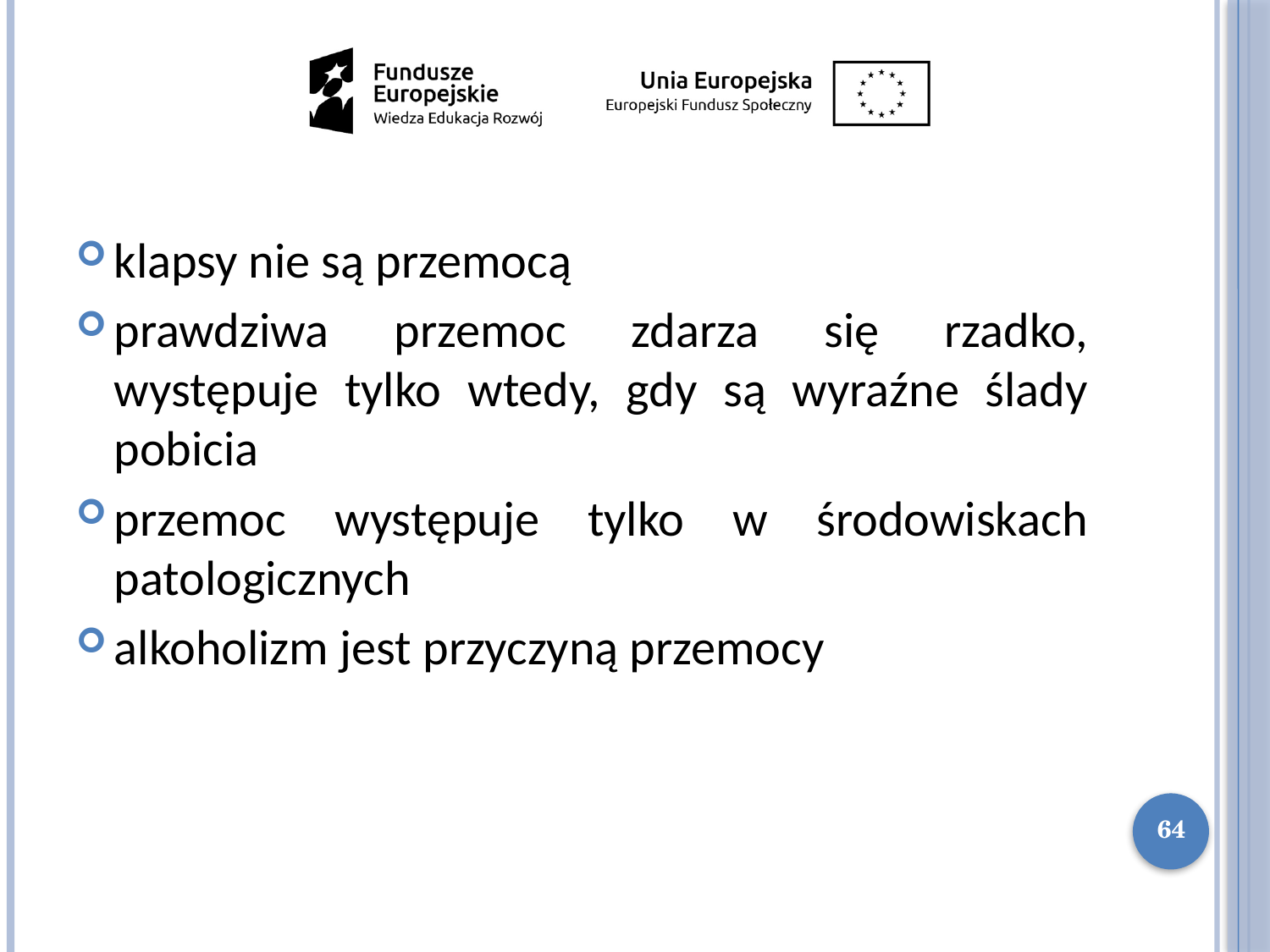

klapsy nie są przemocą
prawdziwa przemoc zdarza się rzadko, występuje tylko wtedy, gdy są wyraźne ślady pobicia
przemoc występuje tylko w środowiskach patologicznych
alkoholizm jest przyczyną przemocy

64